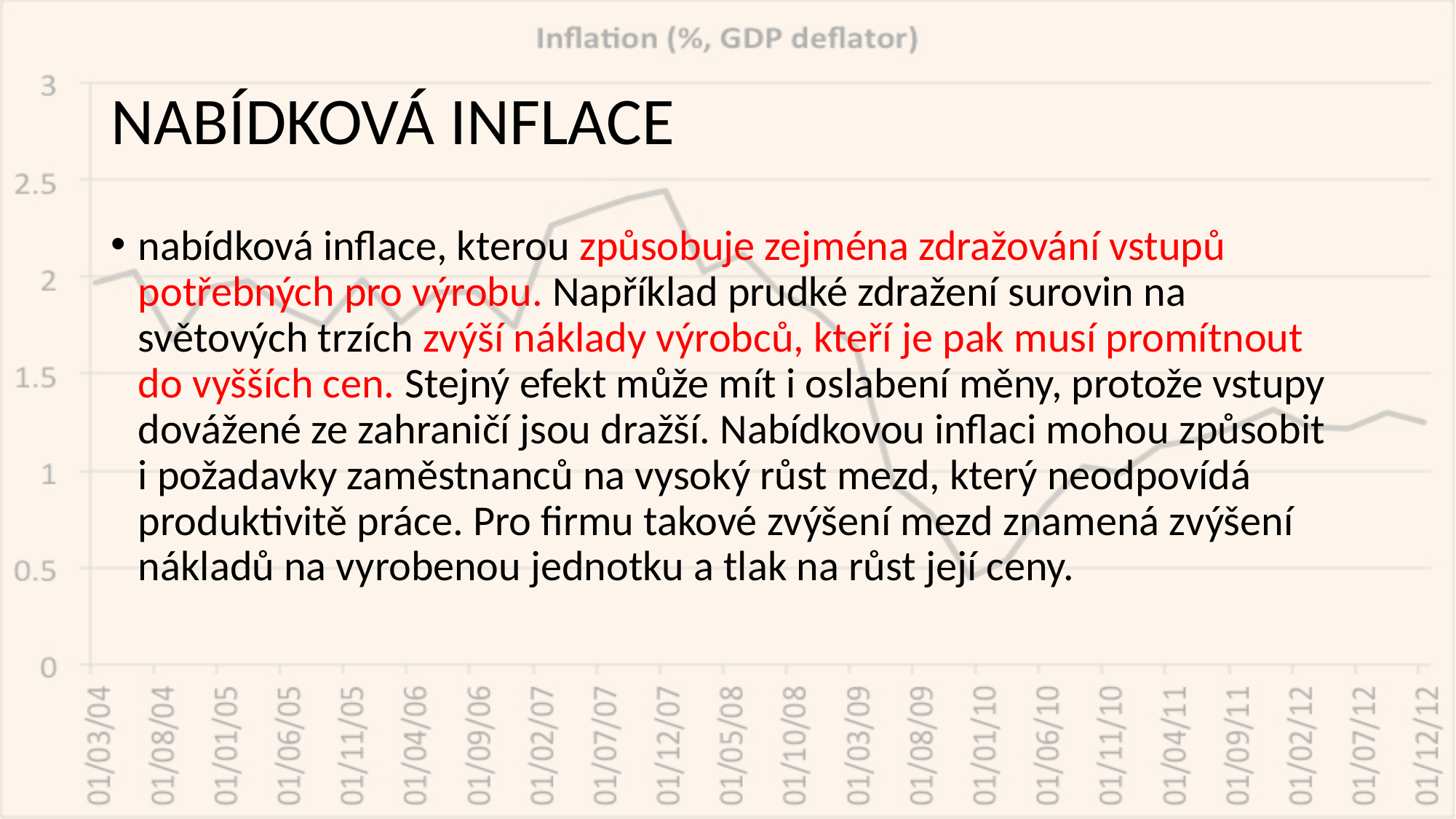

# NABÍDKOVÁ INFLACE
nabídková inflace, kterou způsobuje zejména zdražování vstupů potřebných pro výrobu. Například prudké zdražení surovin na světových trzích zvýší náklady výrobců, kteří je pak musí promítnout do vyšších cen. Stejný efekt může mít i oslabení měny, protože vstupy dovážené ze zahraničí jsou dražší. Nabídkovou inflaci mohou způsobit i požadavky zaměstnanců na vysoký růst mezd, který neodpovídá produktivitě práce. Pro firmu takové zvýšení mezd znamená zvýšení nákladů na vyrobenou jednotku a tlak na růst její ceny.